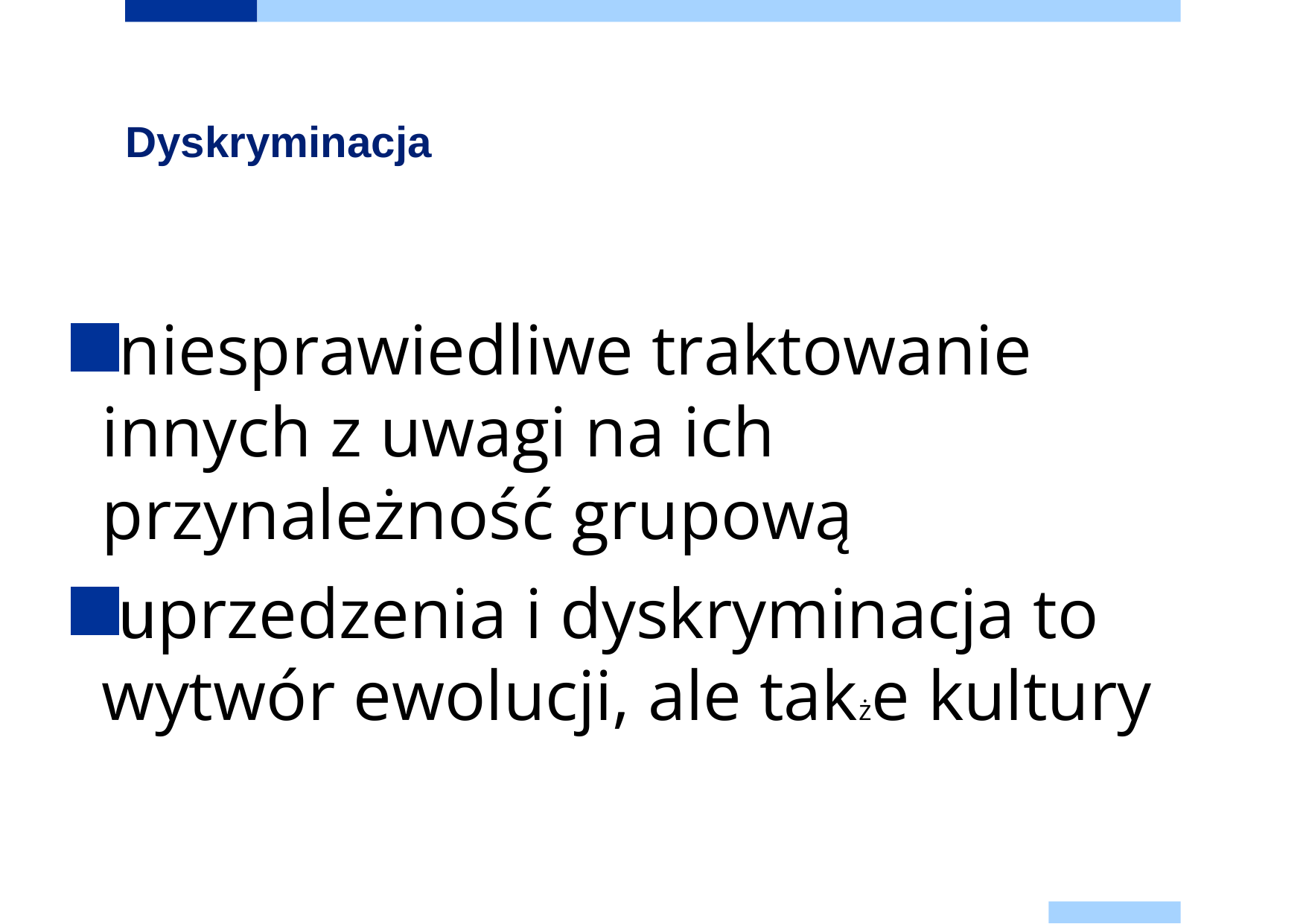

Dyskryminacja
niesprawiedliwe traktowanie innych z uwagi na ich przynależność grupową
uprzedzenia i dyskryminacja to wytwór ewolucji, ale także kultury